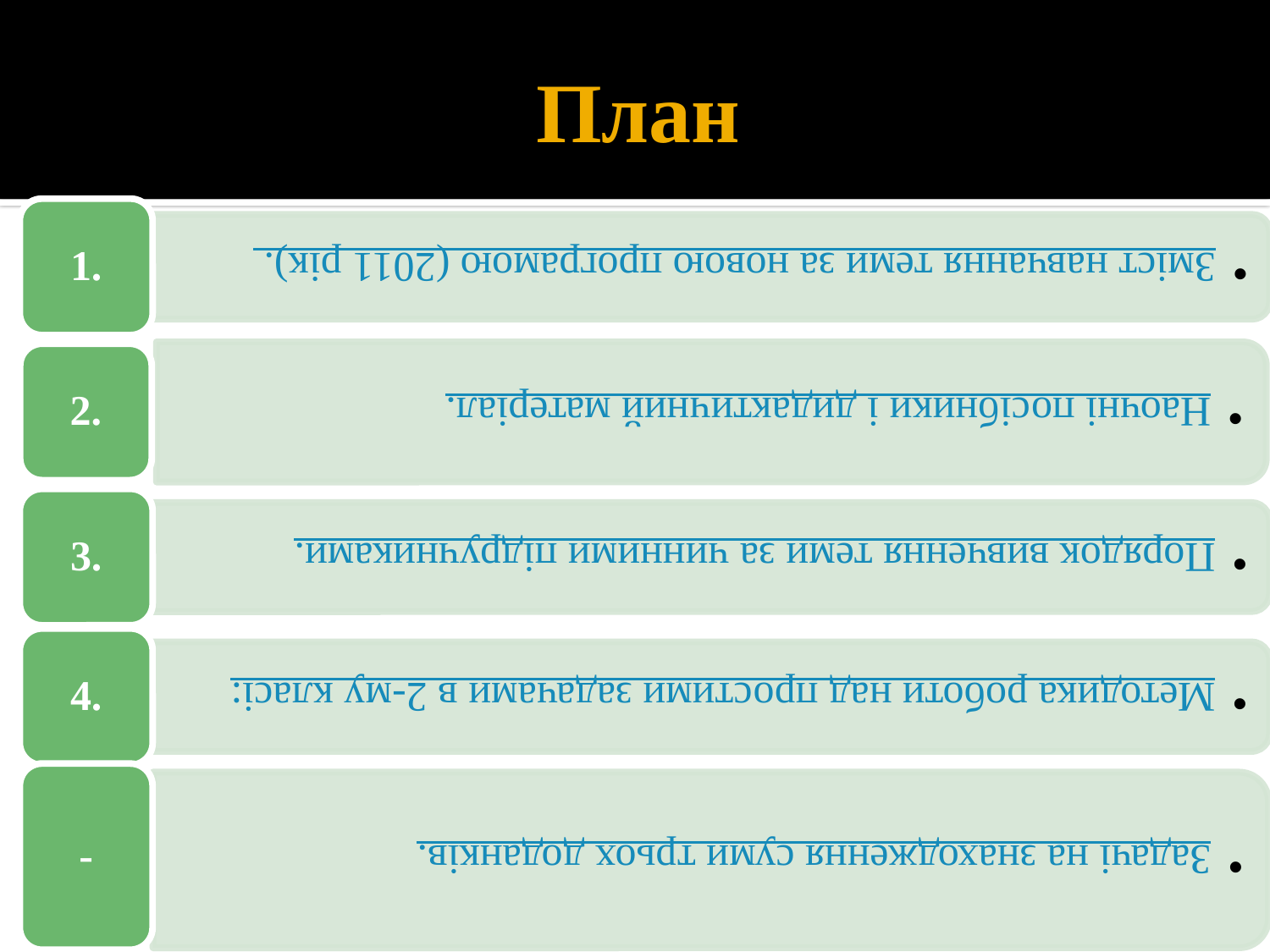

# План
Зміст навчання теми за новою програмою (2011 рік).
1.
Наочні посібники і дидактичний матеріал.
2.
Порядок вивчення теми за чинними підручниками.
3.
Методика роботи над простими задачами в 2-му класі:
4.
Задачі на знаходження суми трьох доданків.
-